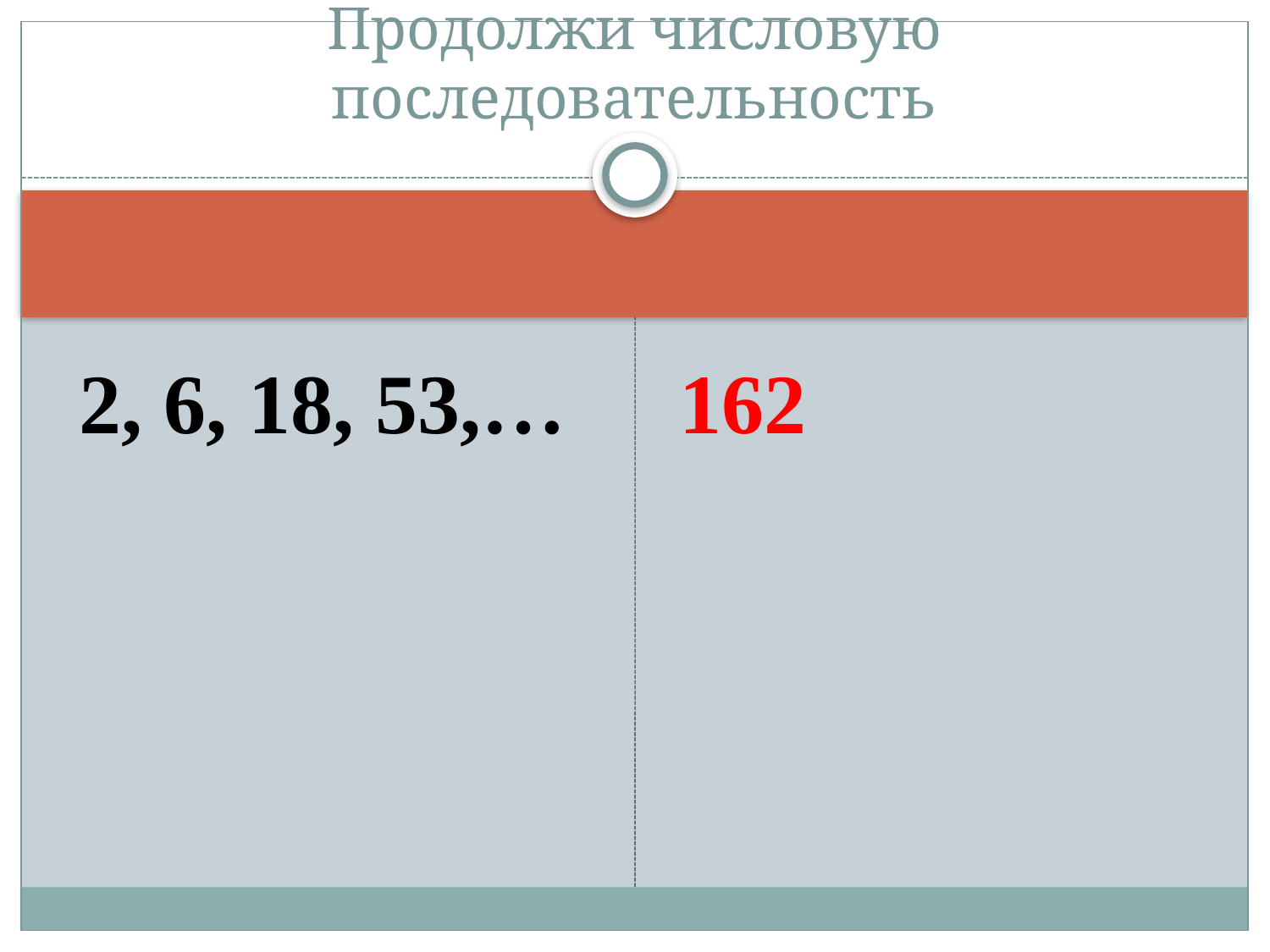

# Продолжи числовую последовательность

2, 6, 18, 53,…
162